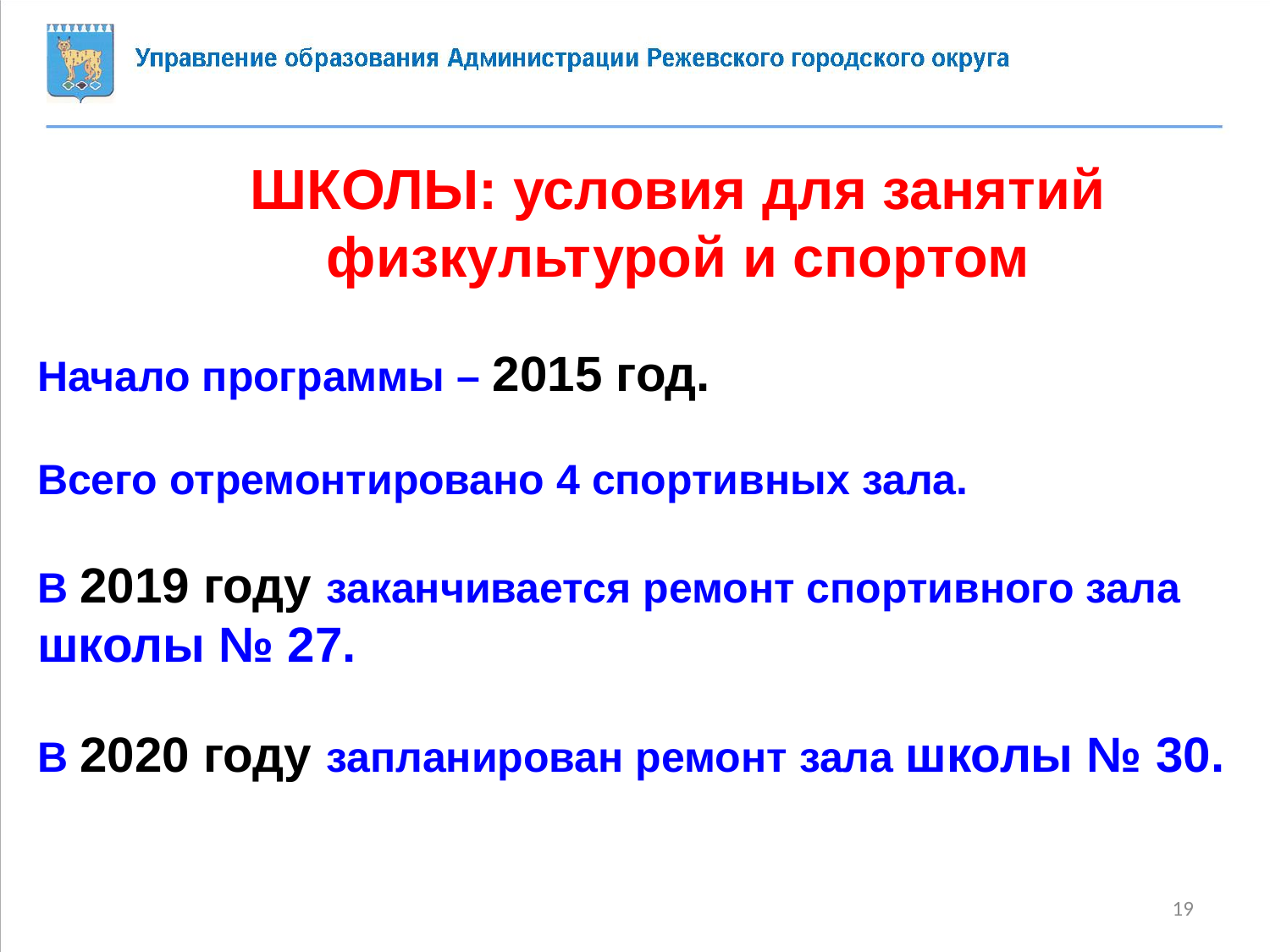

ШКОЛЫ: условия для занятий
физкультурой и спортом
Начало программы – 2015 год.

Всего отремонтировано 4 спортивных зала.

В 2019 году заканчивается ремонт спортивного зала школы № 27.

В 2020 году запланирован ремонт зала школы № 30.
19